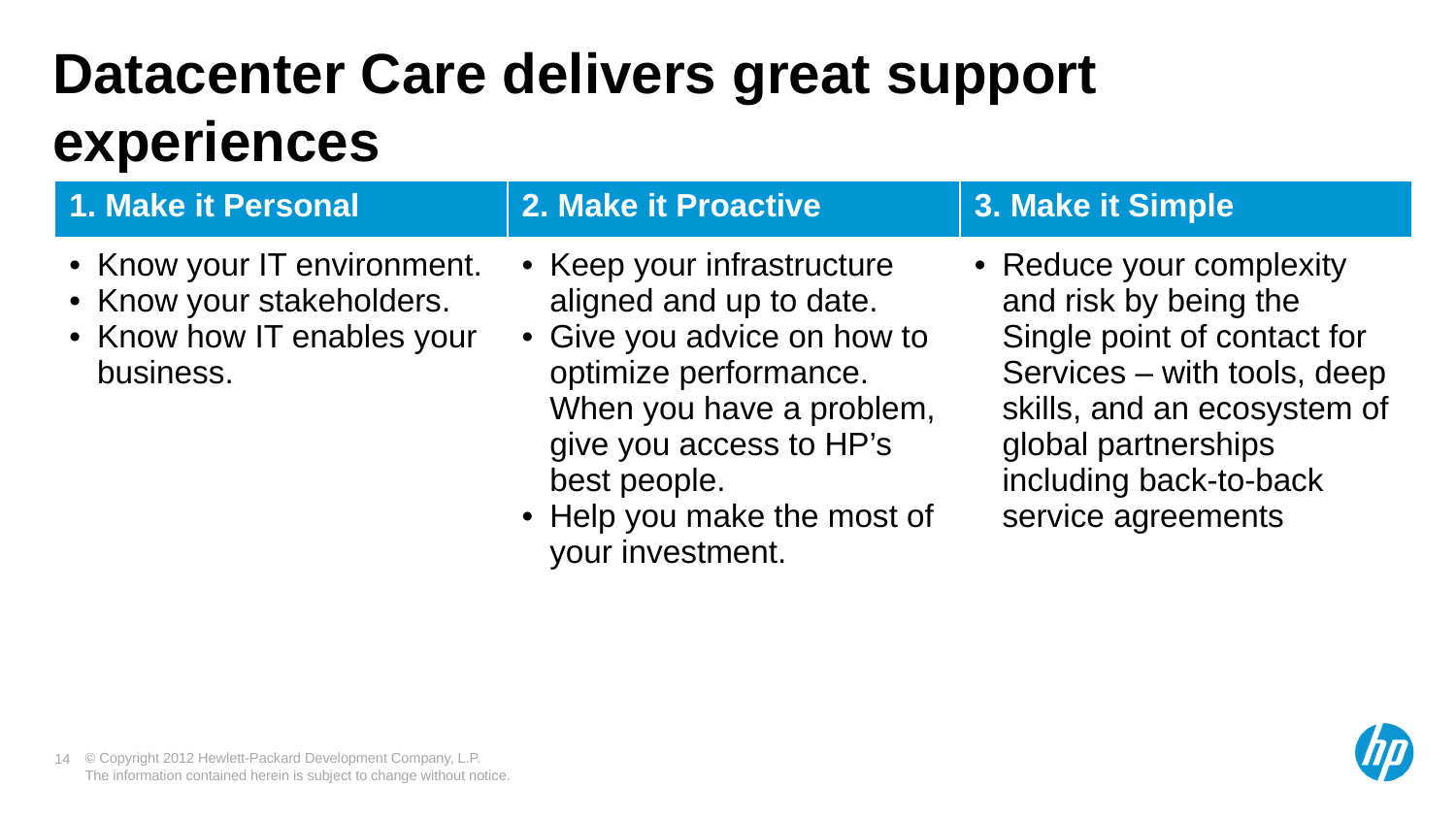

# Datacenter Care delivers great support experiences
| 1. Make it Personal | 2. Make it Proactive | 3. Make it Simple |
| --- | --- | --- |
| Know your IT environment. Know your stakeholders. Know how IT enables your business. | Keep your infrastructure aligned and up to date. Give you advice on how to optimize performance. When you have a problem, give you access to HP’s best people. Help you make the most of your investment. | Reduce your complexity and risk by being the Single point of contact for Services – with tools, deep skills, and an ecosystem of global partnerships including back-to-back service agreements |